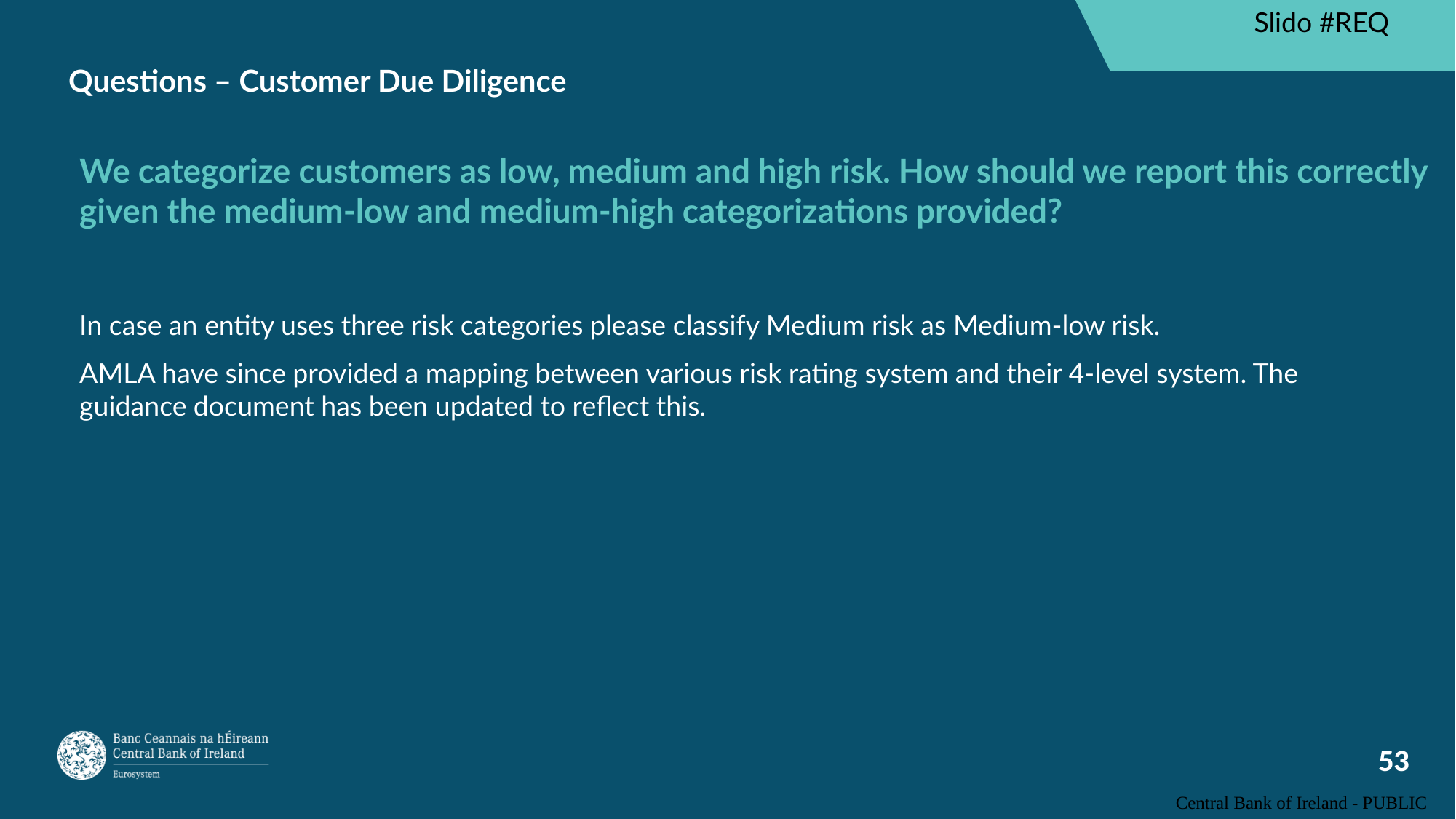

Slido #REQ
# Questions – Customer Due Diligence
We categorize customers as low, medium and high risk. How should we report this correctly given the medium-low and medium-high categorizations provided?
In case an entity uses three risk categories please classify Medium risk as Medium-low risk.
AMLA have since provided a mapping between various risk rating system and their 4-level system. The guidance document has been updated to reflect this.
Central Bank of Ireland - PUBLIC